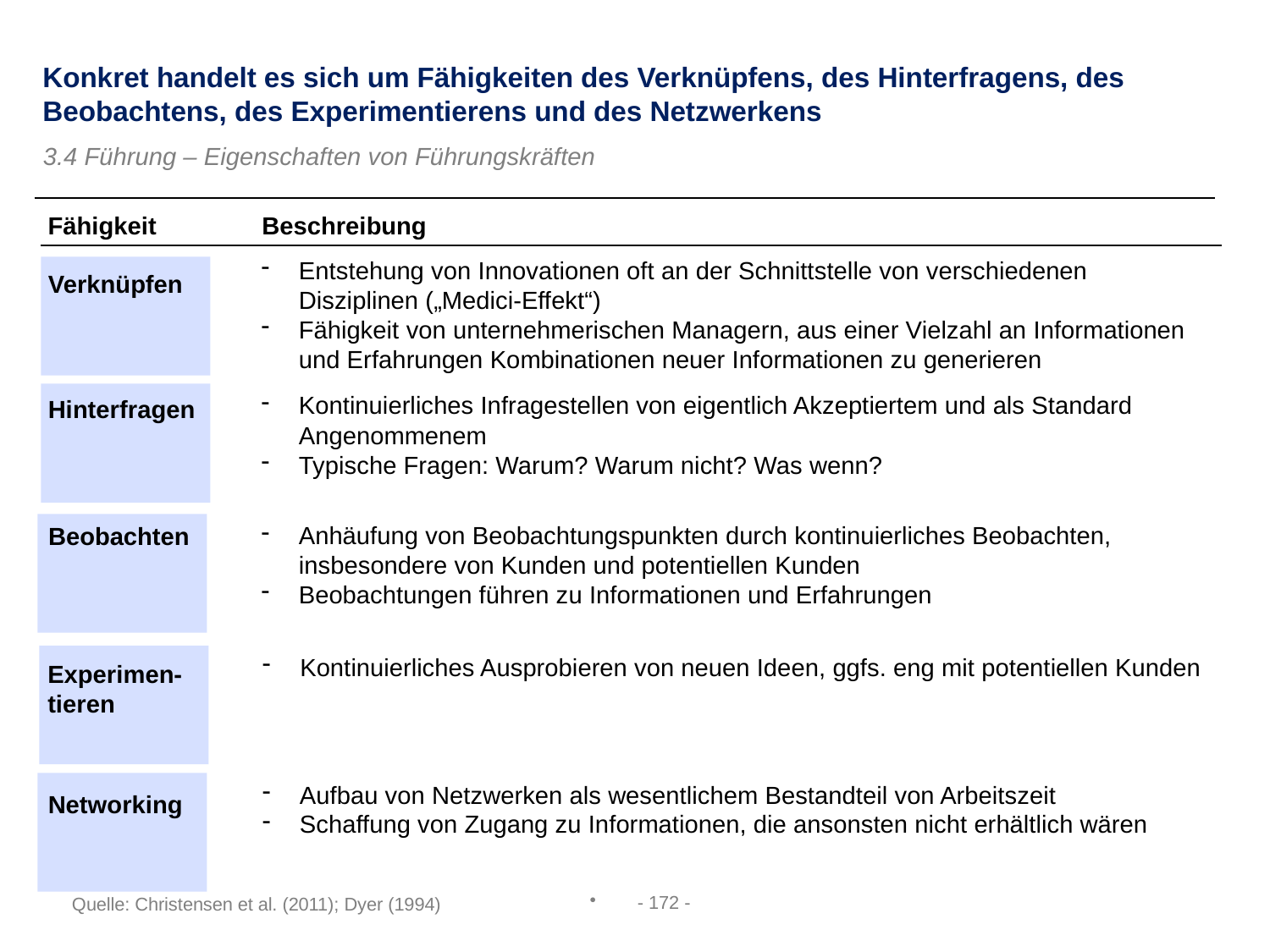

Konkret handelt es sich um Fähigkeiten des Verknüpfens, des Hinterfragens, des Beobachtens, des Experimentierens und des Netzwerkens
3.4 Führung – Eigenschaften von Führungskräften
Fähigkeit
Beschreibung
Entstehung von Innovationen oft an der Schnittstelle von verschiedenen Disziplinen („Medici-Effekt“)
Fähigkeit von unternehmerischen Managern, aus einer Vielzahl an Informationen und Erfahrungen Kombinationen neuer Informationen zu generieren

Verknüpfen

Kontinuierliches Infragestellen von eigentlich Akzeptiertem und als Standard Angenommenem
Typische Fragen: Warum? Warum nicht? Was wenn?
Hinterfragen

Anhäufung von Beobachtungspunkten durch kontinuierliches Beobachten, insbesondere von Kunden und potentiellen Kunden
Beobachtungen führen zu Informationen und Erfahrungen
Beobachten

Kontinuierliches Ausprobieren von neuen Ideen, ggfs. eng mit potentiellen Kunden
Experimen-tieren

Aufbau von Netzwerken als wesentlichem Bestandteil von Arbeitszeit
Schaffung von Zugang zu Informationen, die ansonsten nicht erhältlich wären
Networking
- 172 -
Quelle: Christensen et al. (2011); Dyer (1994)